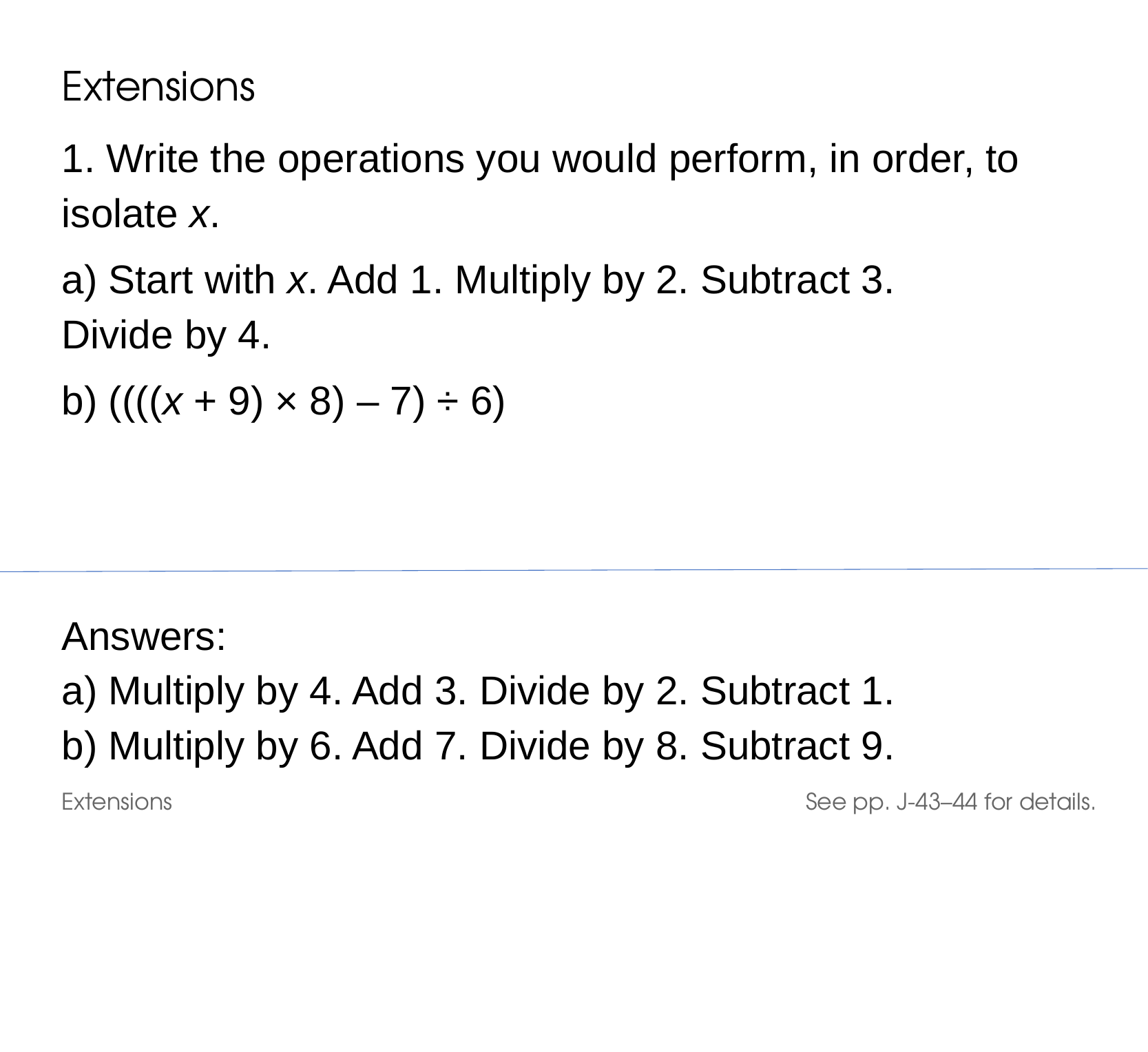

Extensions
1. Write the operations you would perform, in order, to isolate x.
a) Start with x. Add 1. Multiply by 2. Subtract 3.
Divide by 4.
b) ((((x + 9) × 8) – 7) ÷ 6)
Answers:
​a) Multiply by 4. Add 3. Divide by 2. Subtract 1.
b) Multiply by 6. Add 7. Divide by 8. Subtract 9.
Extensions
See pp. J-43–44 for details.